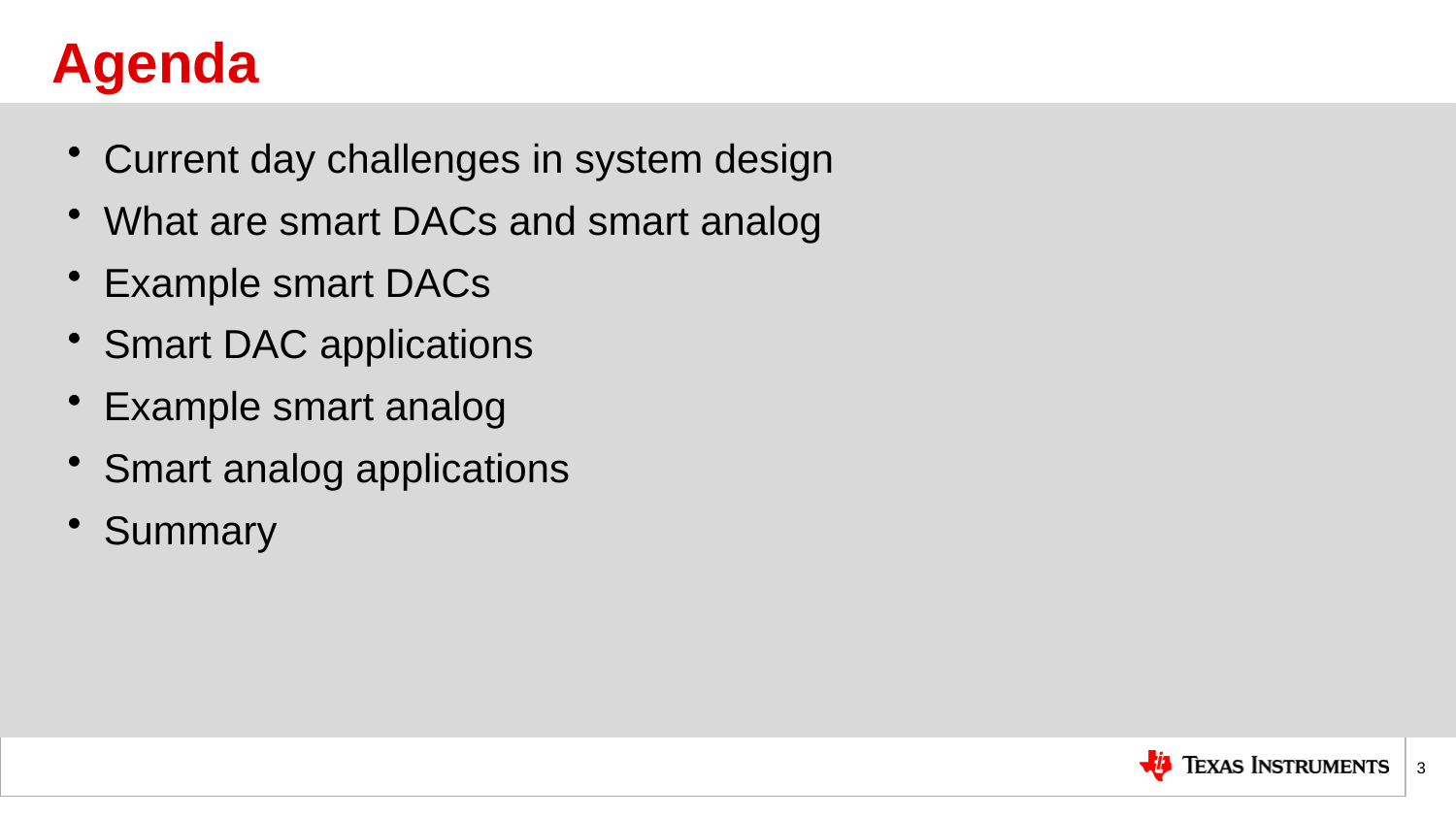

# Agenda

Current day challenges in system design
What are smart DACs and smart analog
Example smart DACs
Smart DAC applications
Example smart analog
Smart analog applications
Summary
3